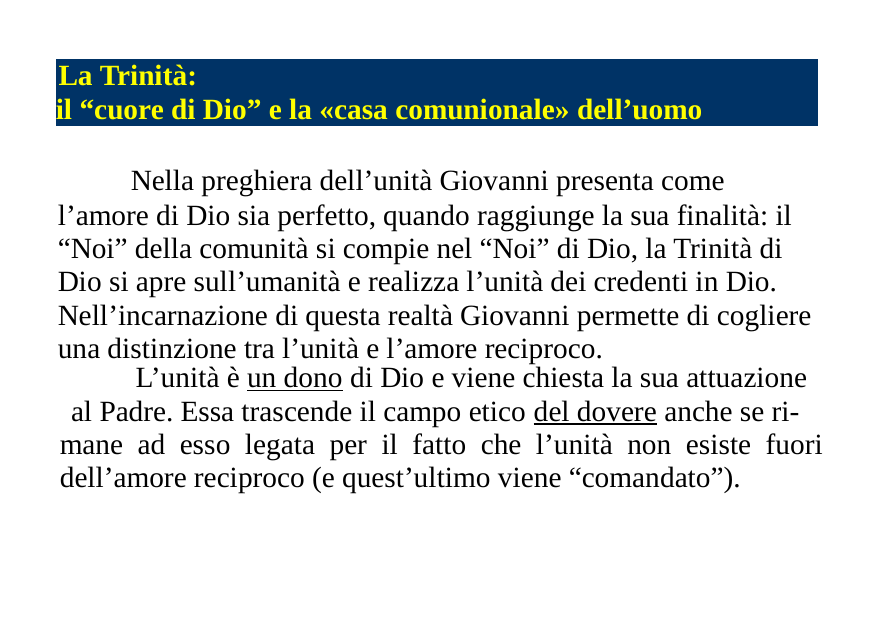

La Trinità:

il “cuore di Dio” e la «casa comunionale» dell’uomo
	Nella preghiera dell’unità Giovanni presenta come
l’amore di Dio sia perfetto, quando raggiunge la sua finalità: il
“Noi” della comunità si compie nel “Noi” di Dio, la Trinità di
Dio si apre sull’umanità e realizza l’unità dei credenti in Dio.
Nell’incarnazione di questa realtà Giovanni permette di cogliere
una distinzione tra l’unità e l’amore reciproco.
L’unità è un dono di Dio e viene chiesta la sua attuazione
al Padre. Essa trascende il campo etico del dovere anche se ri-
mane  ad  esso  legata  per  il  fatto  che  l’unità  non  esiste  fuori
dell’amore reciproco (e quest’ultimo viene “comandato”).